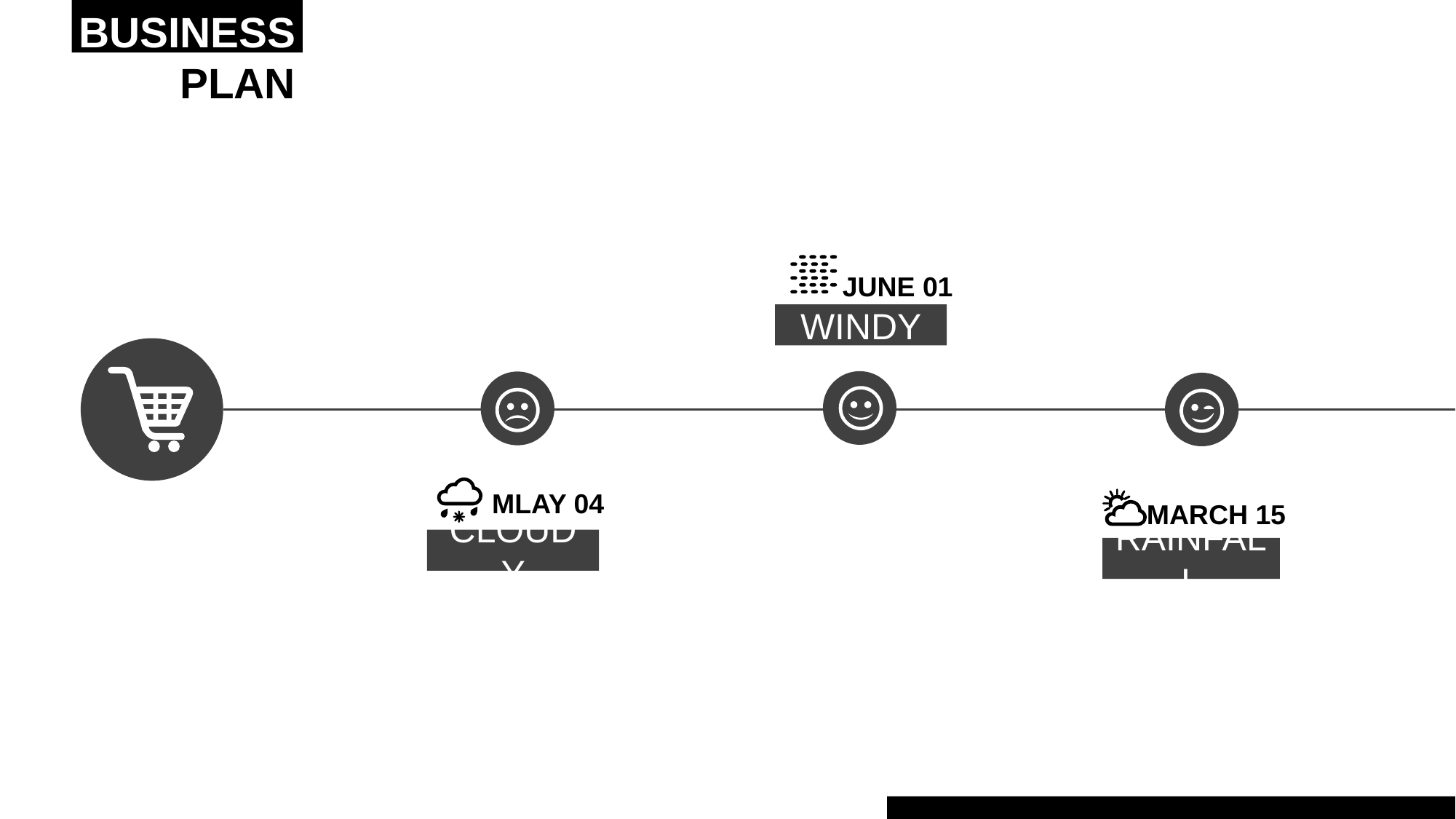

BUSINESS
PLAN

JUNE 01
WINDY

MLAY 04

MARCH 15

CLOUDY
RAINFALL